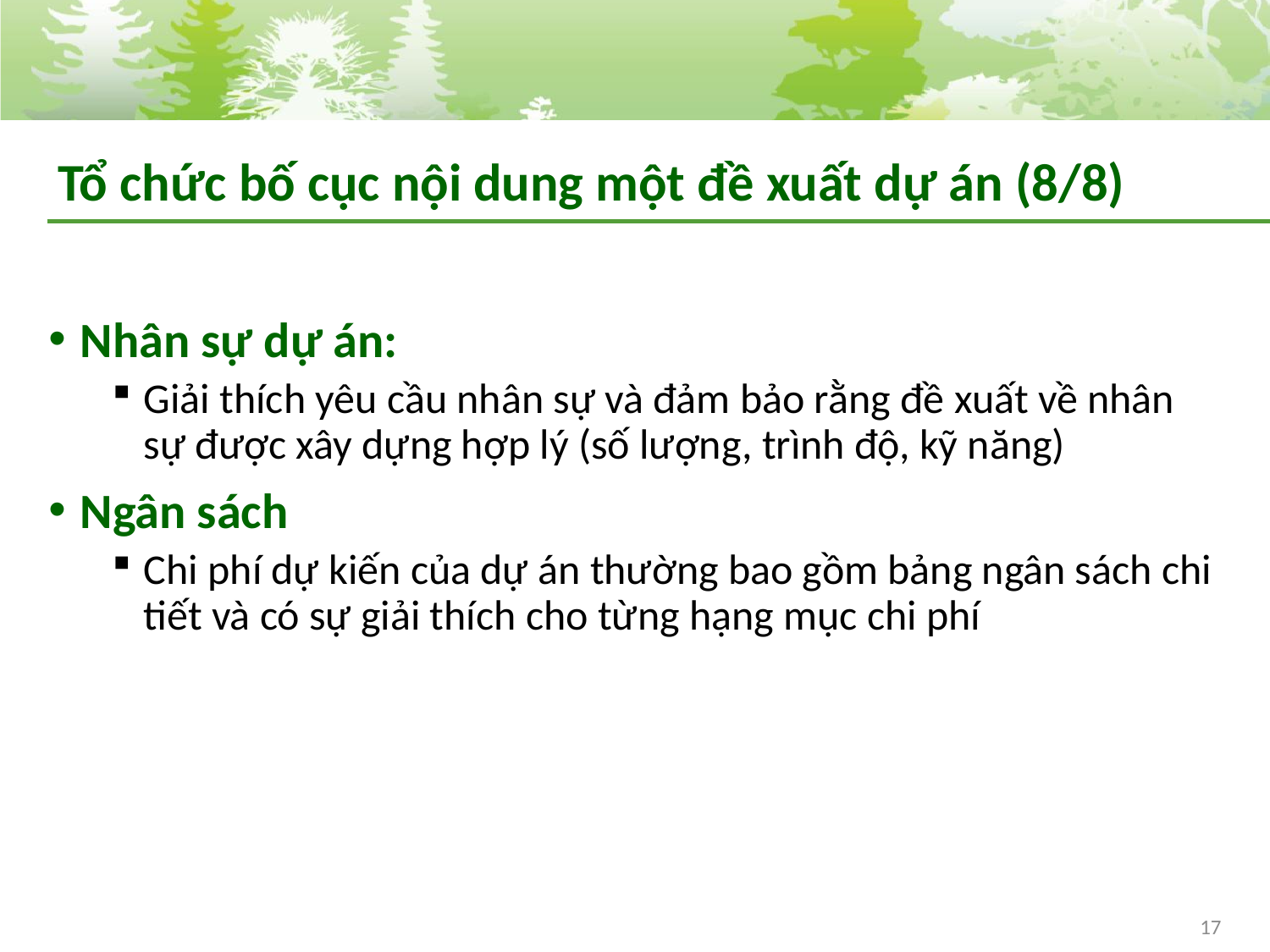

# Tổ chức bố cục nội dung một đề xuất dự án (8/8)
Nhân sự dự án:
Giải thích yêu cầu nhân sự và đảm bảo rằng đề xuất về nhân sự được xây dựng hợp lý (số lượng, trình độ, kỹ năng)
Ngân sách
Chi phí dự kiến của dự án thường bao gồm bảng ngân sách chi tiết và có sự giải thích cho từng hạng mục chi phí
17